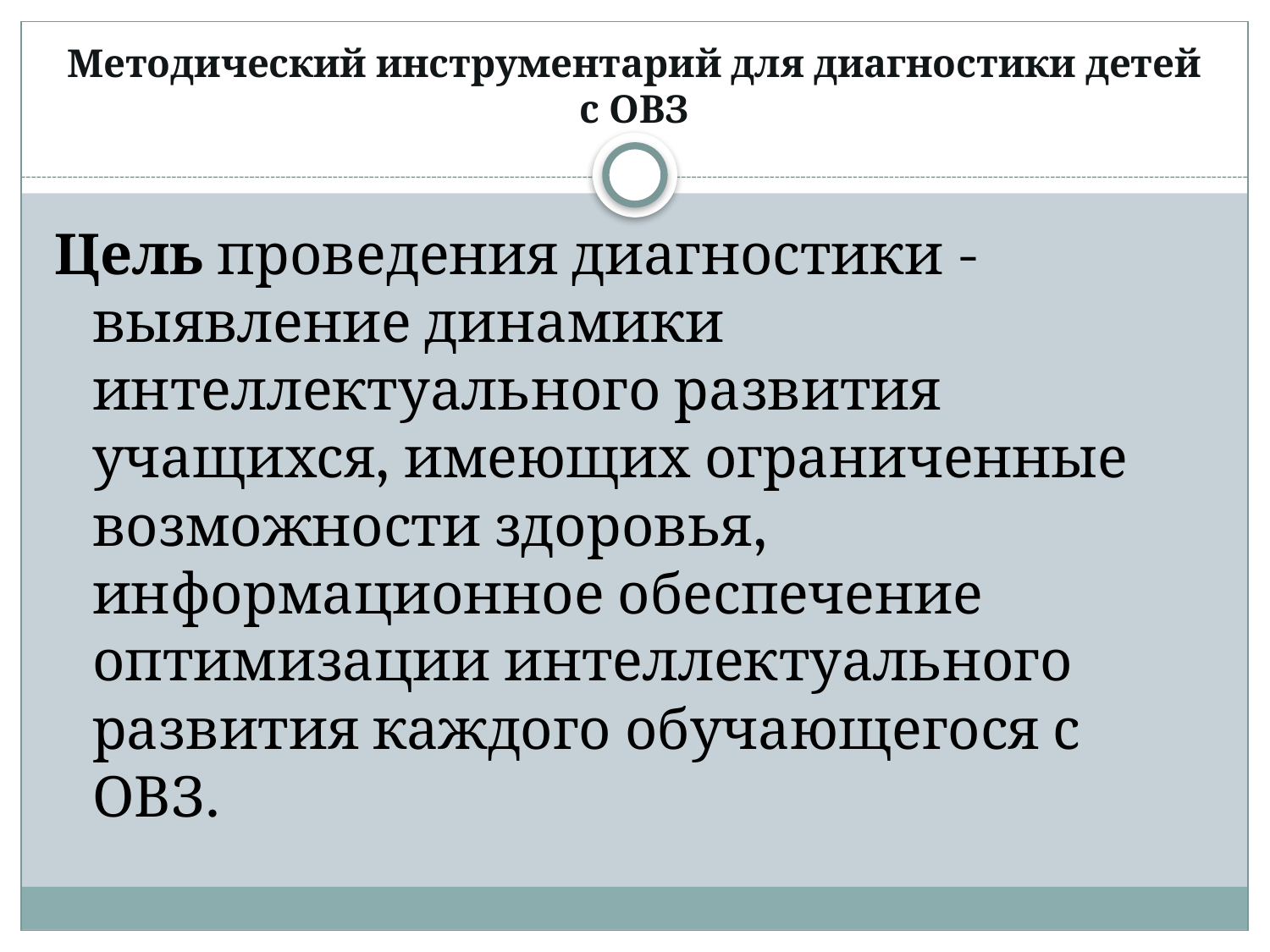

# Методический инструментарий для диагностики детей с ОВЗ
Цель проведения диагностики - выявление динамики интеллектуального развития учащихся, имеющих ограниченные возможности здоровья, информационное обеспечение оптимизации интеллектуального развития каждого обучающегося с ОВЗ.